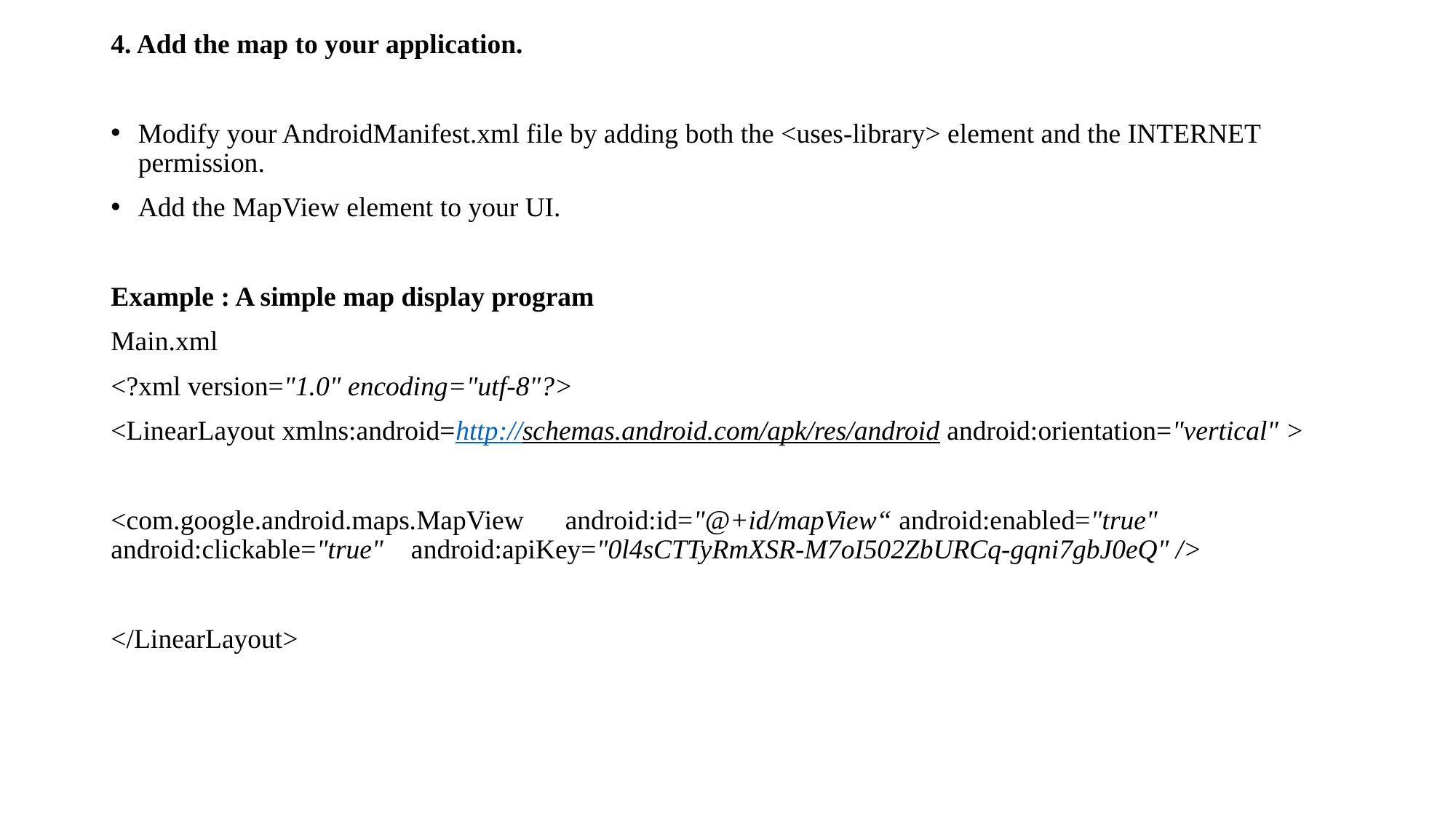

4. Add the map to your application.

Modify your AndroidManifest.xml file by adding both the <uses-library> element and the INTERNET permission.
Add the MapView element to your UI.

Example : A simple map display program
Main.xml
<?xml version="1.0" encoding="utf-8"?>
<LinearLayout xmlns:android=http://schemas.android.com/apk/res/android android:orientation="vertical" >

<com.google.android.maps.MapView      android:id="@+id/mapView“ android:enabled="true"    android:clickable="true"    android:apiKey="0l4sCTTyRmXSR-M7oI502ZbURCq-gqni7gbJ0eQ" />

</LinearLayout>